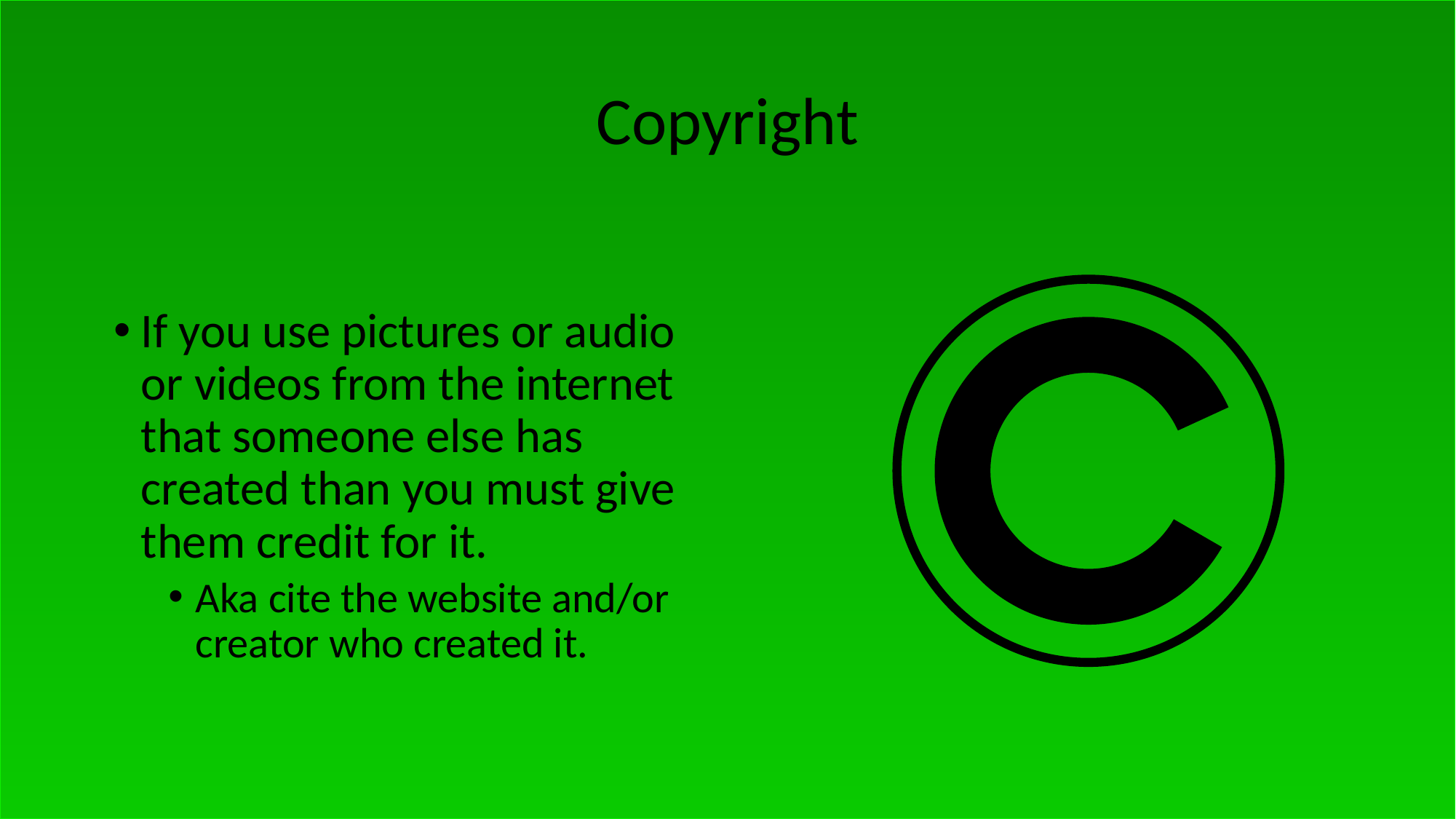

# Copyright

If you use pictures or audio or videos from the internet that someone else has created than you must give them credit for it.
Aka cite the website and/or creator who created it.